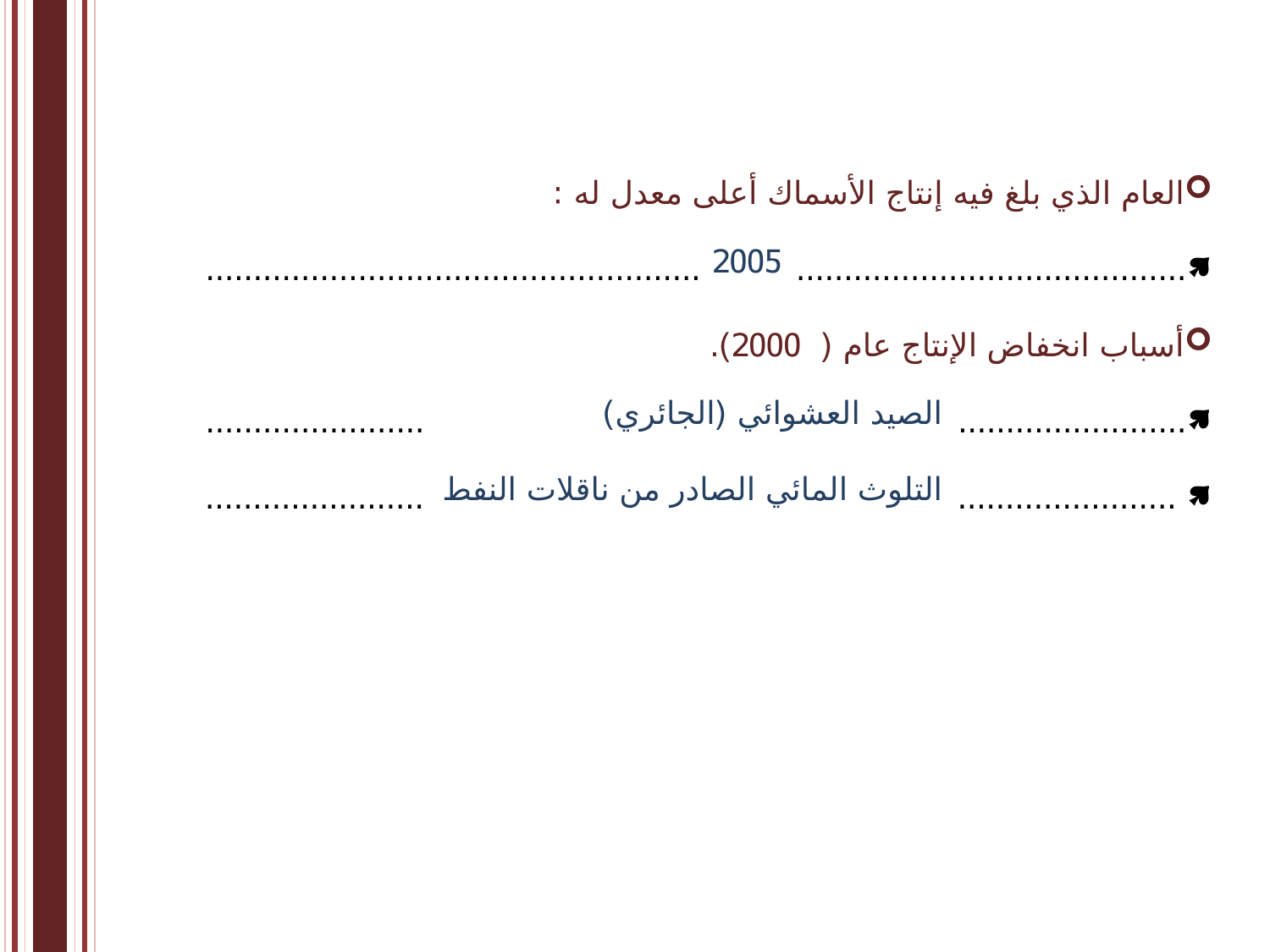

العام الذي بلغ فيه إنتاج الأسماك أعلى معدل له :

.......................................................................................................

أسباب انخفاض الإنتاج عام (  2000).

.......................................................................................................

 ......................................................................................................
2005
الصيد العشوائي (الجائري)
التلوث المائي الصادر من ناقلات النفط